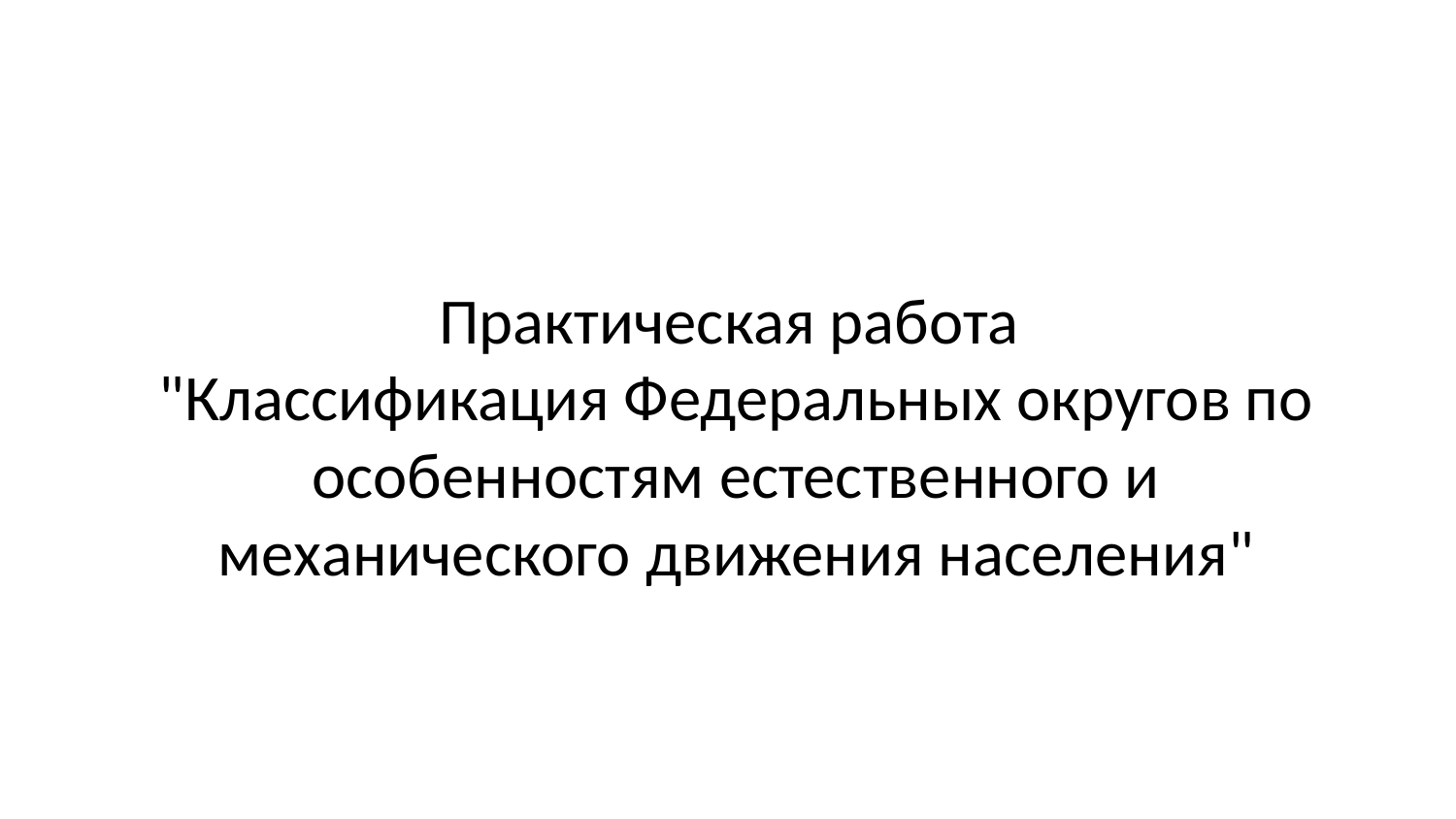

Практическая работа
"Классификация Федеральных округов по особенностям естественного и механического движения населения"